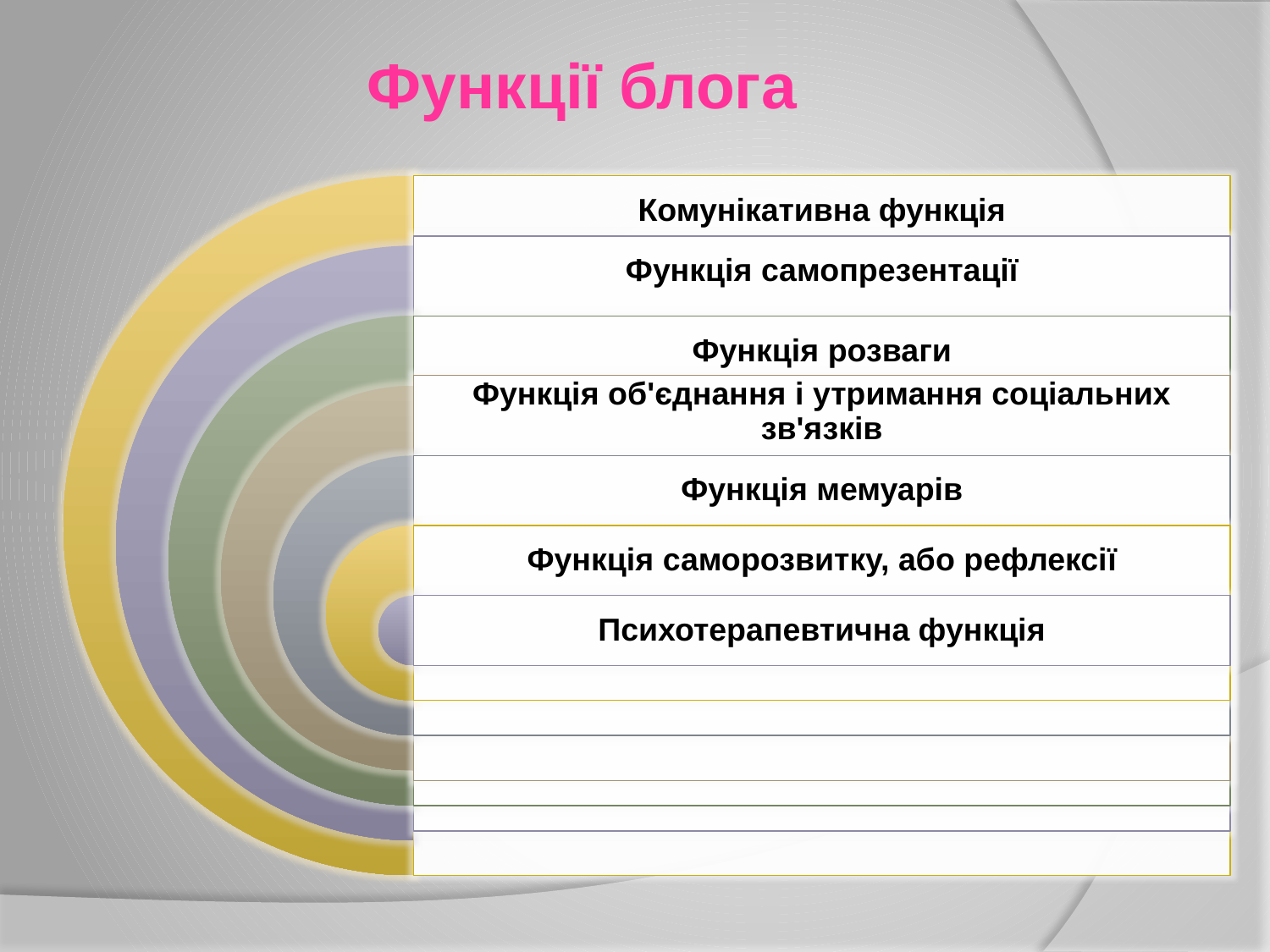

# Функції блога
Комунікативна функція
Функція самопрезентації
Функція розваги
Функція об'єднання і утримання соціальних зв'язків
Функція мемуарів
Функція саморозвитку, або рефлексії
Психотерапевтична функція